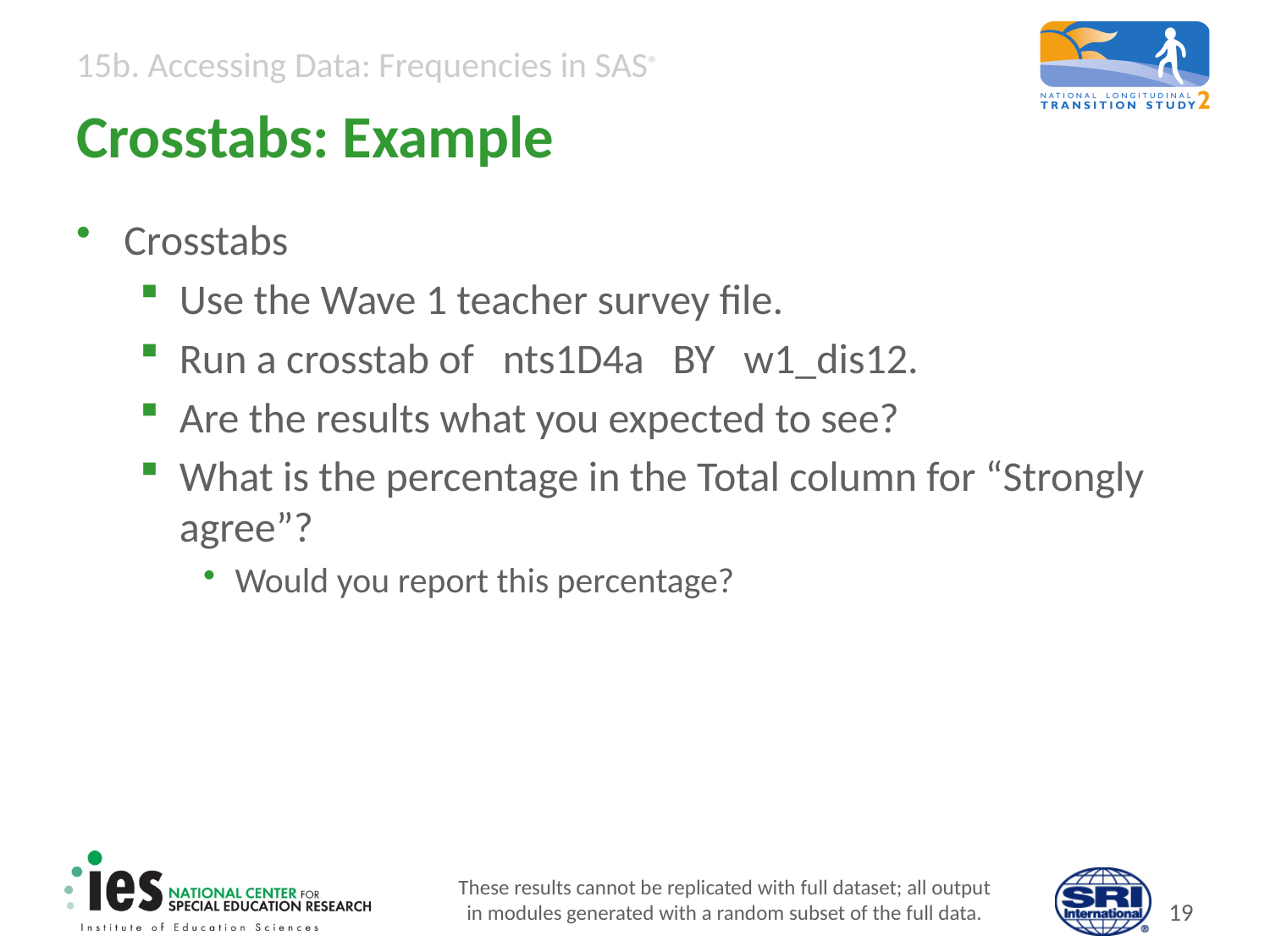

# Crosstabs: Example
Crosstabs
Use the Wave 1 teacher survey file.
Run a crosstab of   nts1D4a   BY   w1_dis12.
Are the results what you expected to see?
What is the percentage in the Total column for “Strongly agree”?
Would you report this percentage?
These results cannot be replicated with full dataset; all output
in modules generated with a random subset of the full data.
19